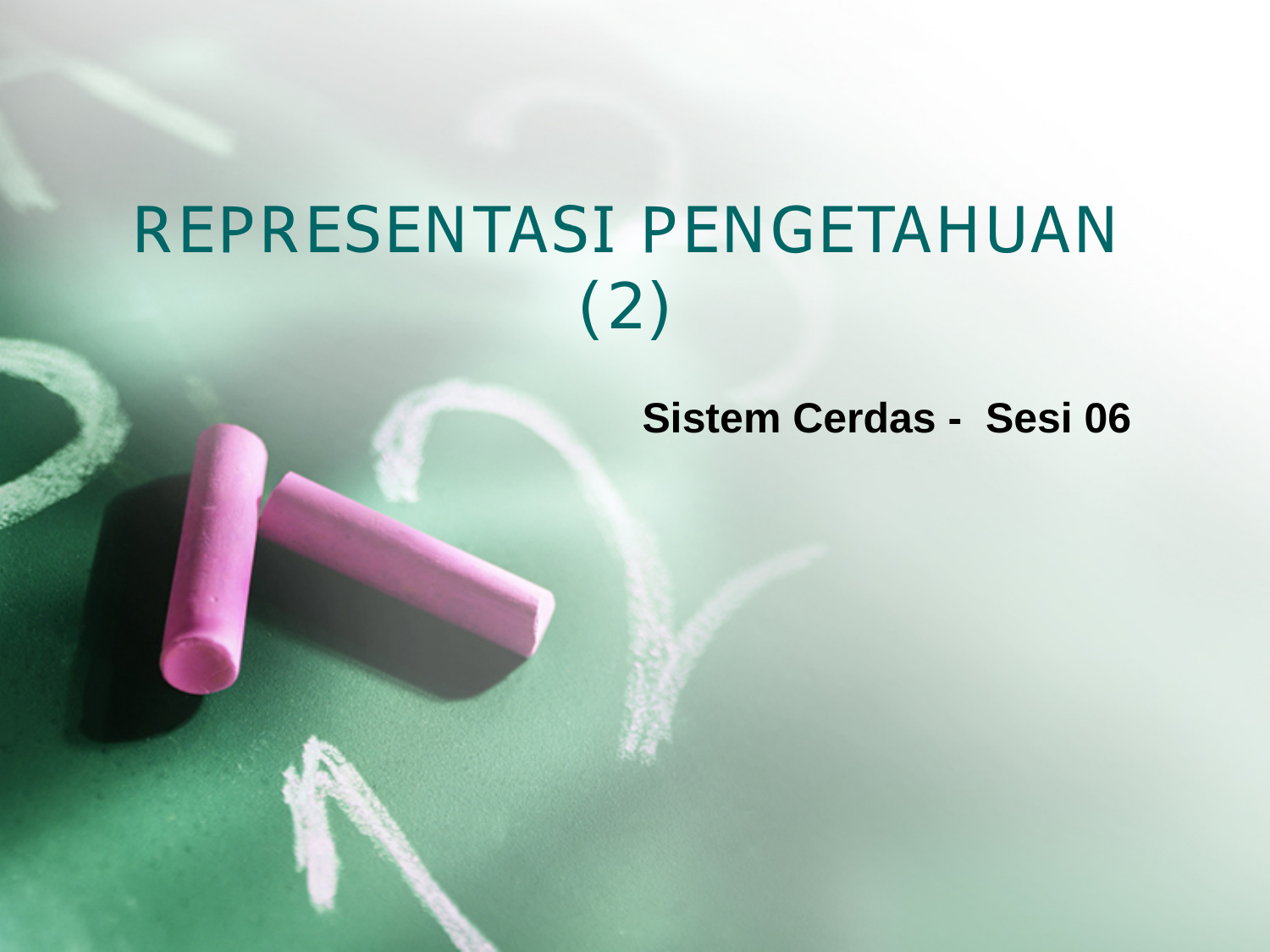

# REPRESENTASI PENGETAHUAN (2)
Sistem Cerdas -  Sesi 06